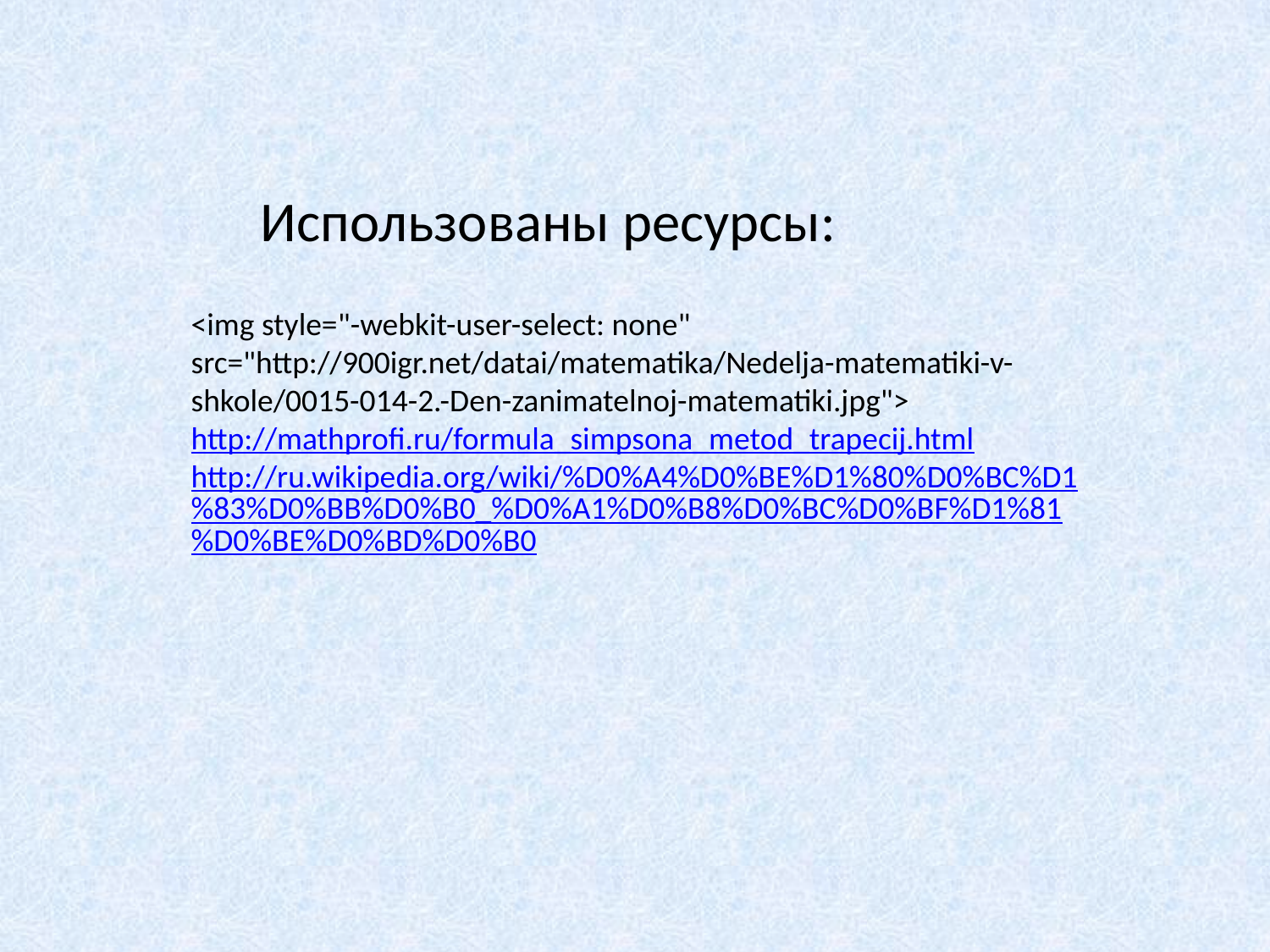

Использованы ресурсы:
<img style="-webkit-user-select: none" src="http://900igr.net/datai/matematika/Nedelja-matematiki-v-shkole/0015-014-2.-Den-zanimatelnoj-matematiki.jpg">
http://mathprofi.ru/formula_simpsona_metod_trapecij.html
http://ru.wikipedia.org/wiki/%D0%A4%D0%BE%D1%80%D0%BC%D1%83%D0%BB%D0%B0_%D0%A1%D0%B8%D0%BC%D0%BF%D1%81%D0%BE%D0%BD%D0%B0